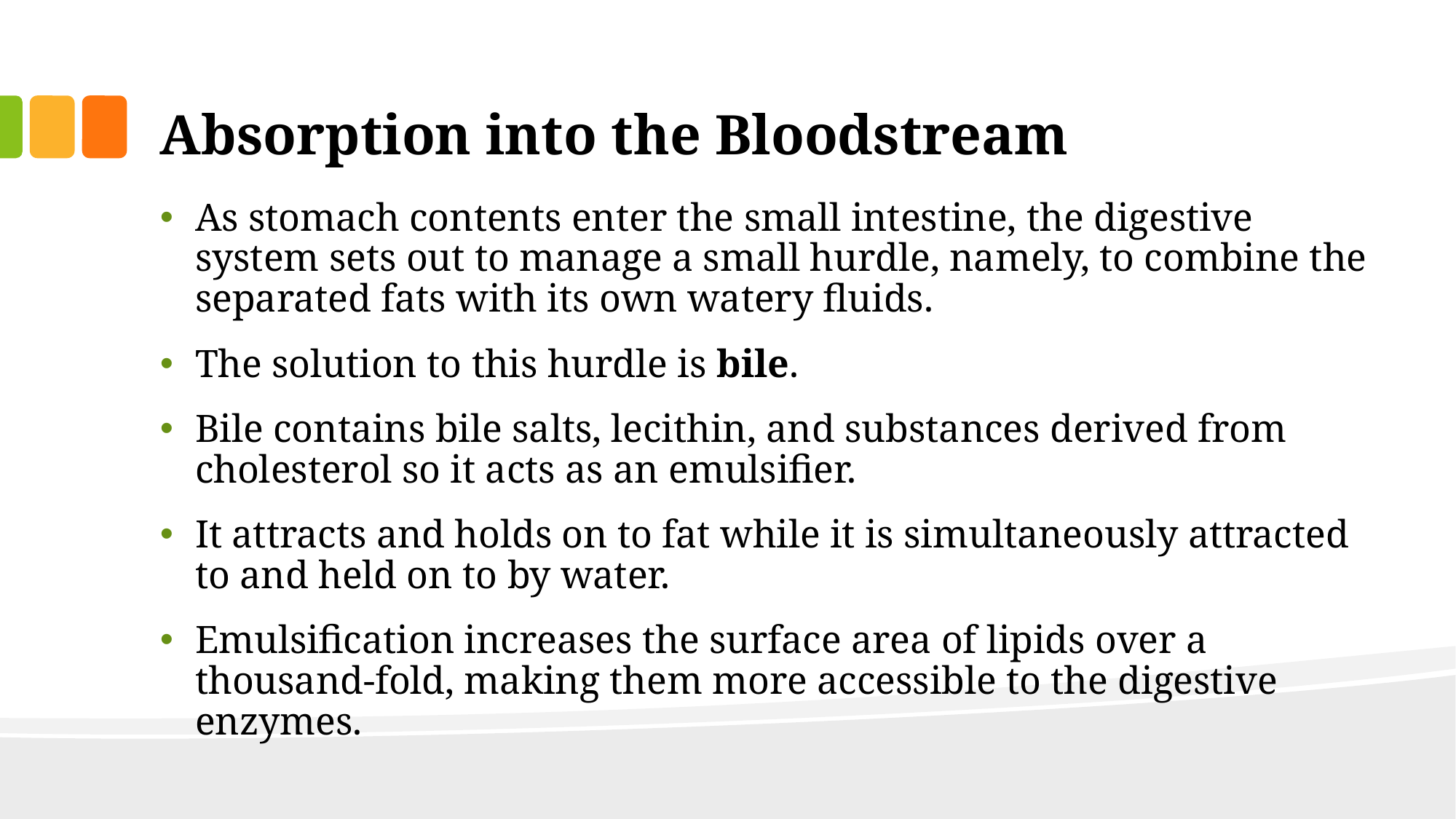

# Absorption into the Bloodstream
As stomach contents enter the small intestine, the digestive system sets out to manage a small hurdle, namely, to combine the separated fats with its own watery fluids.
The solution to this hurdle is bile.
Bile contains bile salts, lecithin, and substances derived from cholesterol so it acts as an emulsifier.
It attracts and holds on to fat while it is simultaneously attracted to and held on to by water.
Emulsification increases the surface area of lipids over a thousand-fold, making them more accessible to the digestive enzymes.